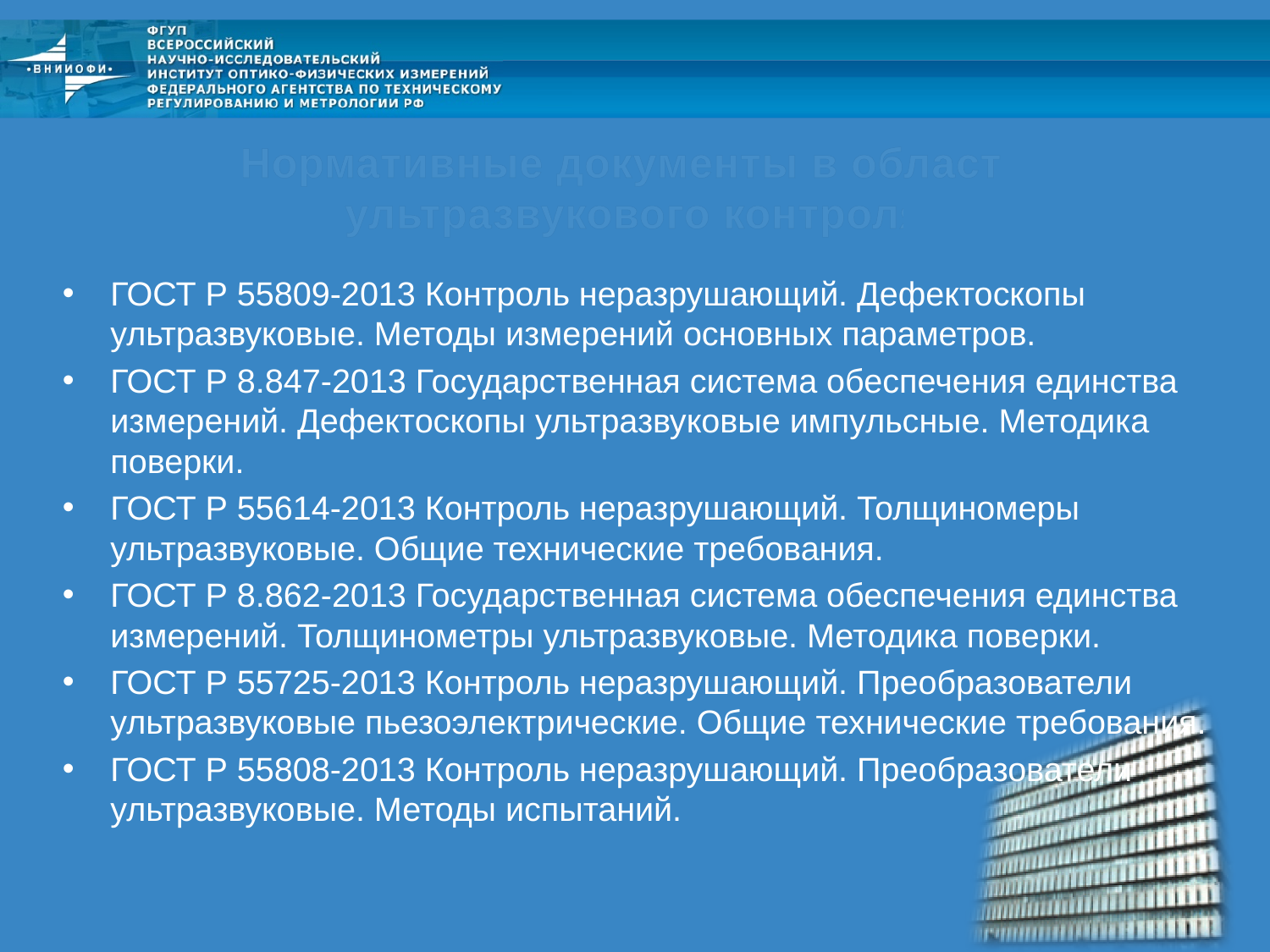

# Нормативные документы в области ультразвукового контроля
ГОСТ Р 55809-2013 Контроль неразрушающий. Дефектоскопы ультразвуковые. Методы измерений основных параметров.
ГОСТ Р 8.847-2013 Государственная система обеспечения единства измерений. Дефектоскопы ультразвуковые импульсные. Методика поверки.
ГОСТ Р 55614-2013 Контроль неразрушающий. Толщиномеры ультразвуковые. Общие технические требования.
ГОСТ Р 8.862-2013 Государственная система обеспечения единства измерений. Толщинометры ультразвуковые. Методика поверки.
ГОСТ Р 55725-2013 Контроль неразрушающий. Преобразователи ультразвуковые пьезоэлектрические. Общие технические требования.
ГОСТ Р 55808-2013 Контроль неразрушающий. Преобразователи ультразвуковые. Методы испытаний.